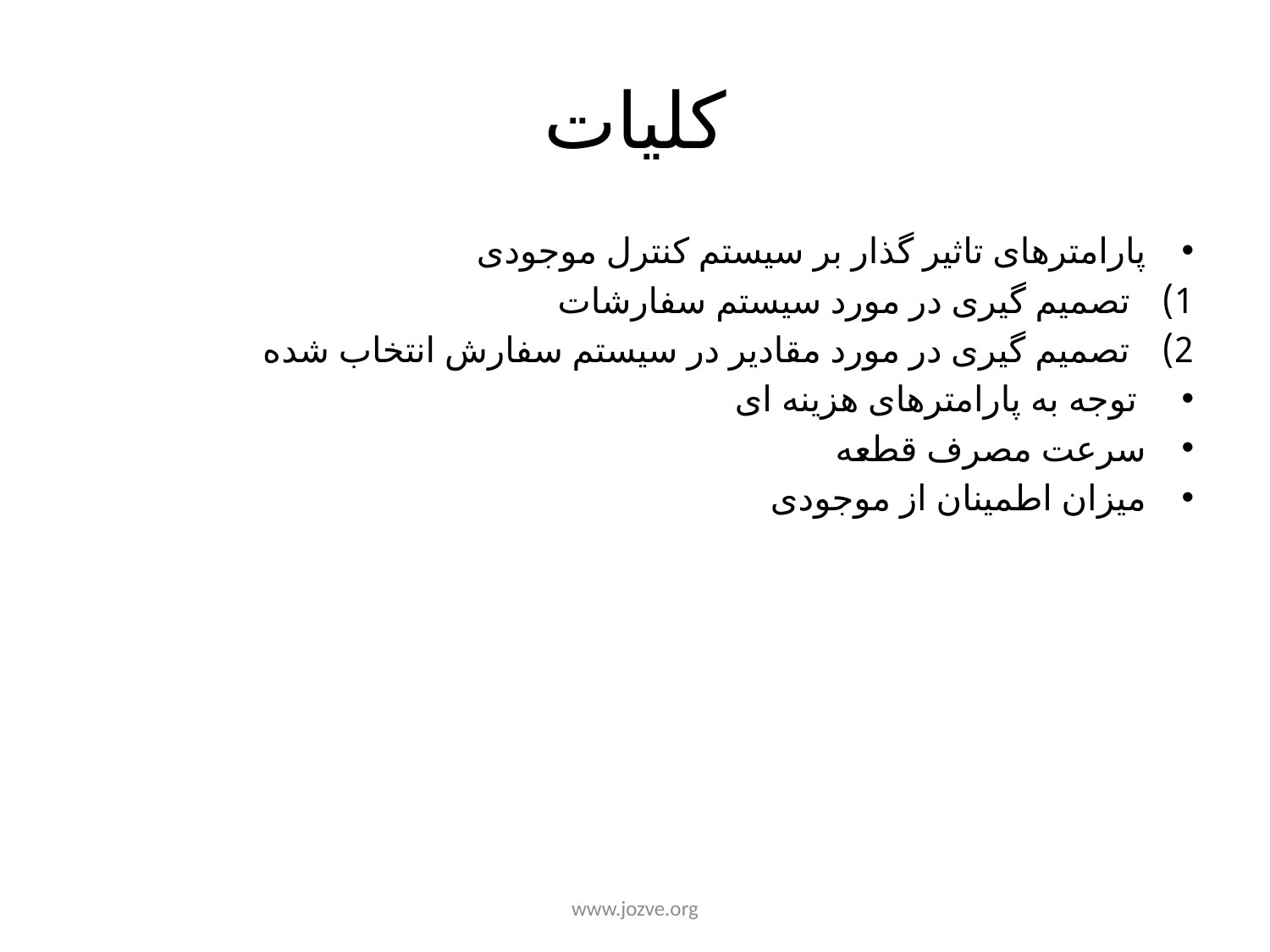

# کلیات
پارامترهای تاثیر گذار بر سیستم کنترل موجودی
تصمیم گیری در مورد سیستم سفارشات
تصمیم گیری در مورد مقادیر در سیستم سفارش انتخاب شده
 توجه به پارامترهای هزینه ای
سرعت مصرف قطعه
میزان اطمینان از موجودی
www.jozve.org